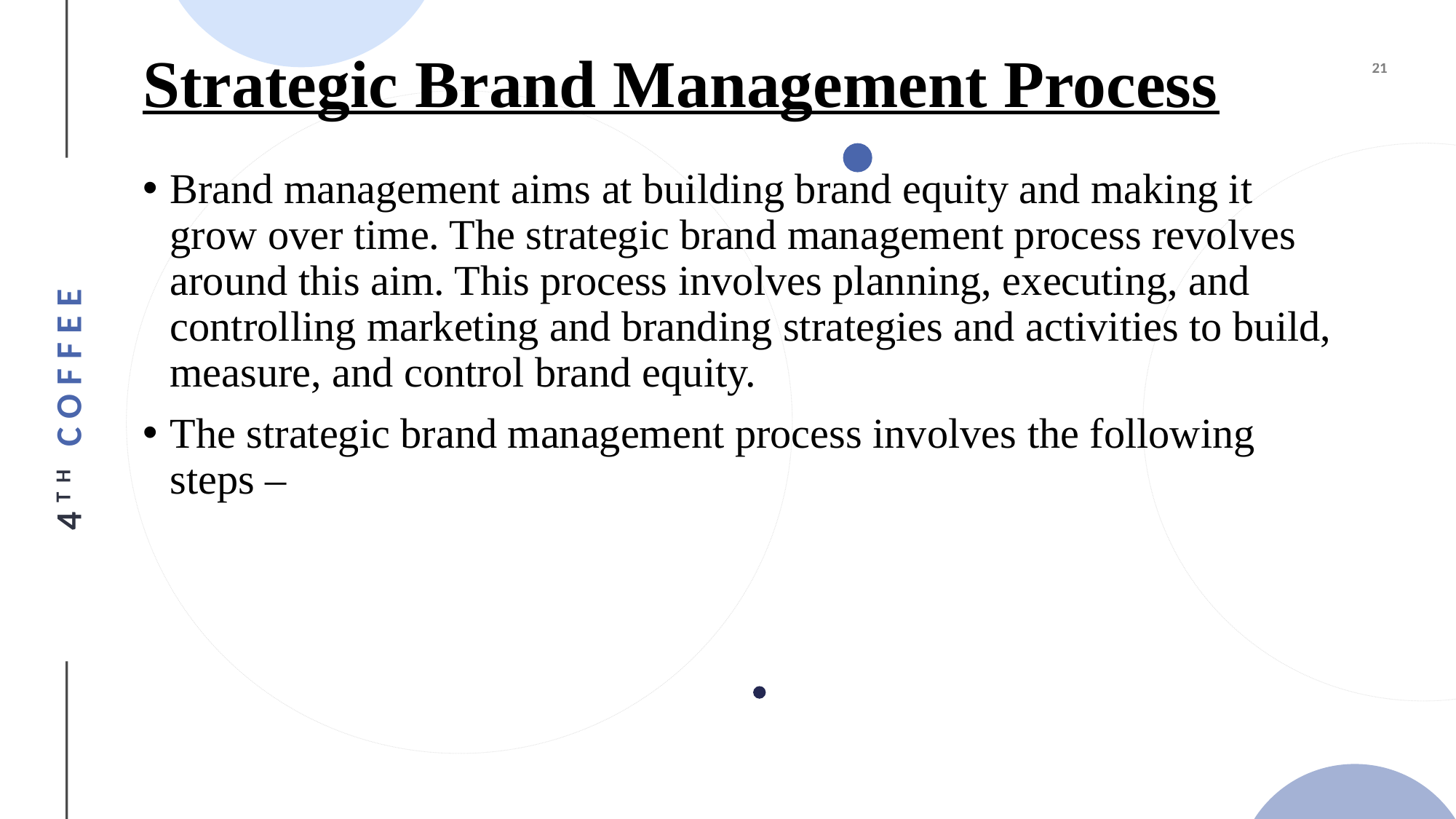

# Strategic Brand Management Process
Brand management aims at building brand equity and making it grow over time. The strategic brand management process revolves around this aim. This process involves planning, executing, and controlling marketing and branding strategies and activities to build, measure, and control brand equity.
The strategic brand management process involves the following steps –